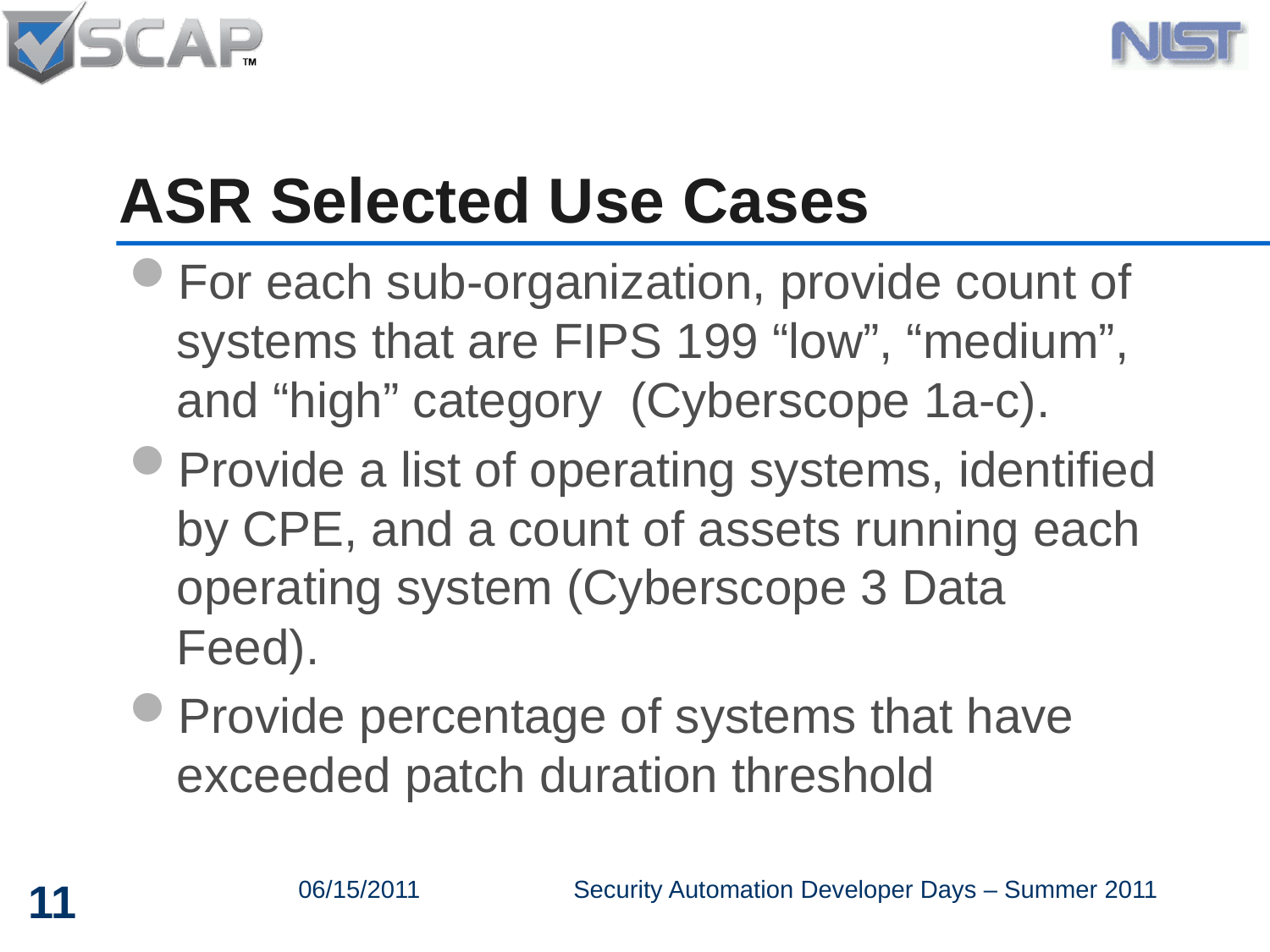

# ASR Selected Use Cases
For each sub-organization, provide count of systems that are FIPS 199 “low”, “medium”, and “high” category  (Cyberscope 1a-c).
Provide a list of operating systems, identified by CPE, and a count of assets running each operating system (Cyberscope 3 Data Feed).
Provide percentage of systems that have exceeded patch duration threshold

11
06/15/2011
Security Automation Developer Days – Summer 2011